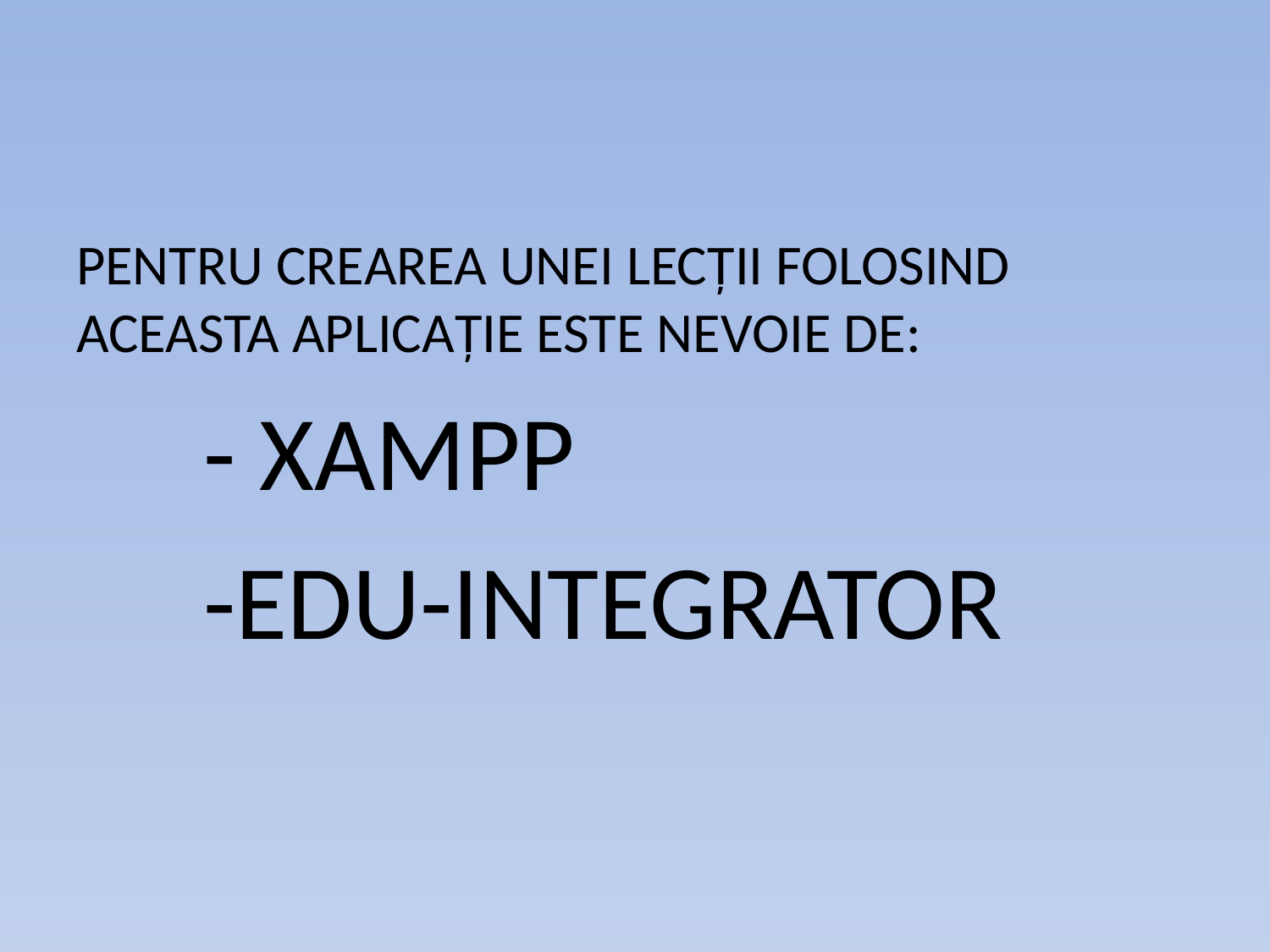

PENTRU CREAREA UNEI LECȚII FOLOSIND ACEASTA APLICAȚIE ESTE NEVOIE DE:
	- XAMPP
	-EDU-INTEGRATOR